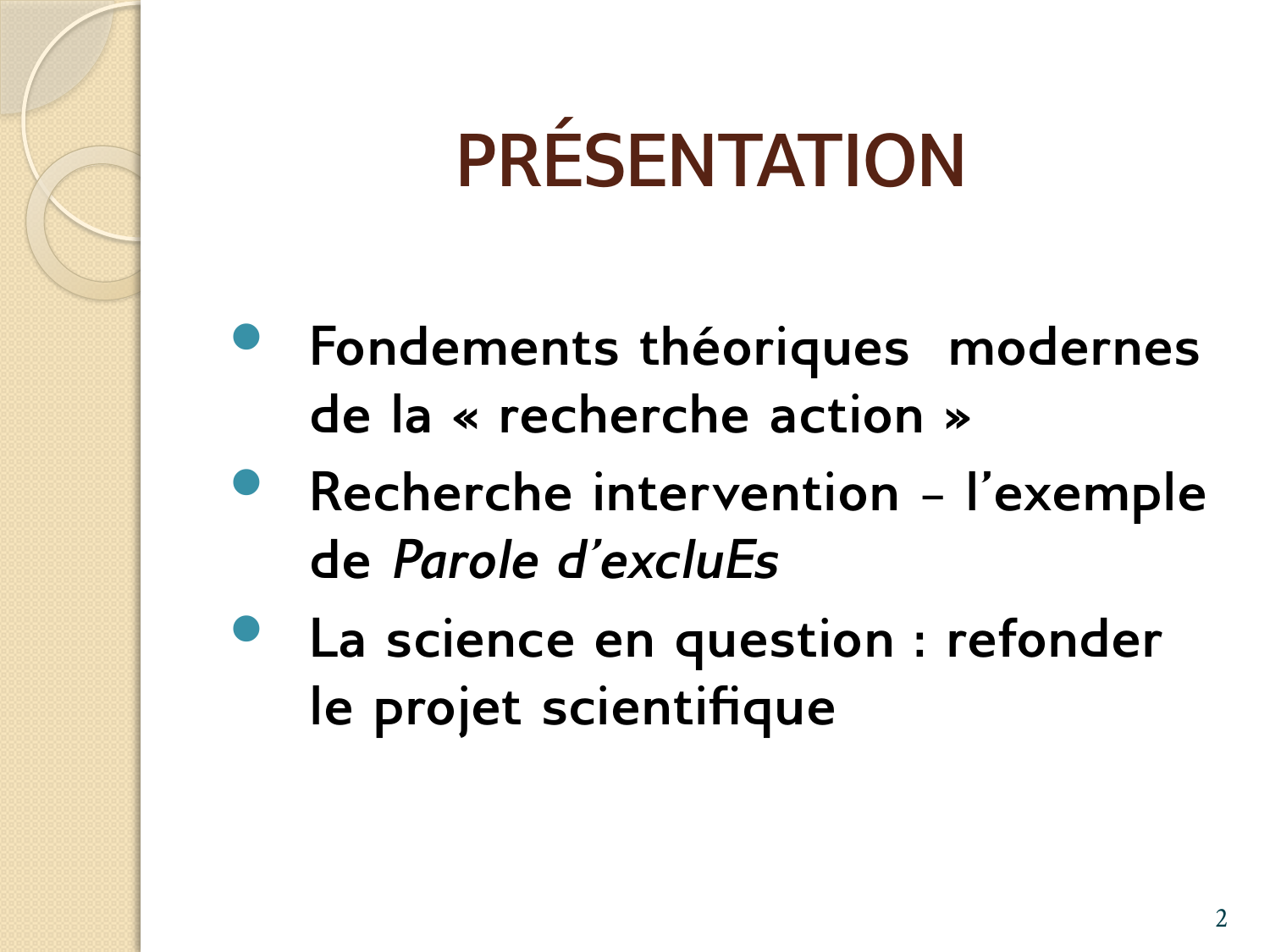

# PRÉSENTATION
Fondements théoriques  modernes de la « recherche action »
Recherche intervention – l’exemple de Parole d’excluEs
La science en question : refonder le projet scientifique
2